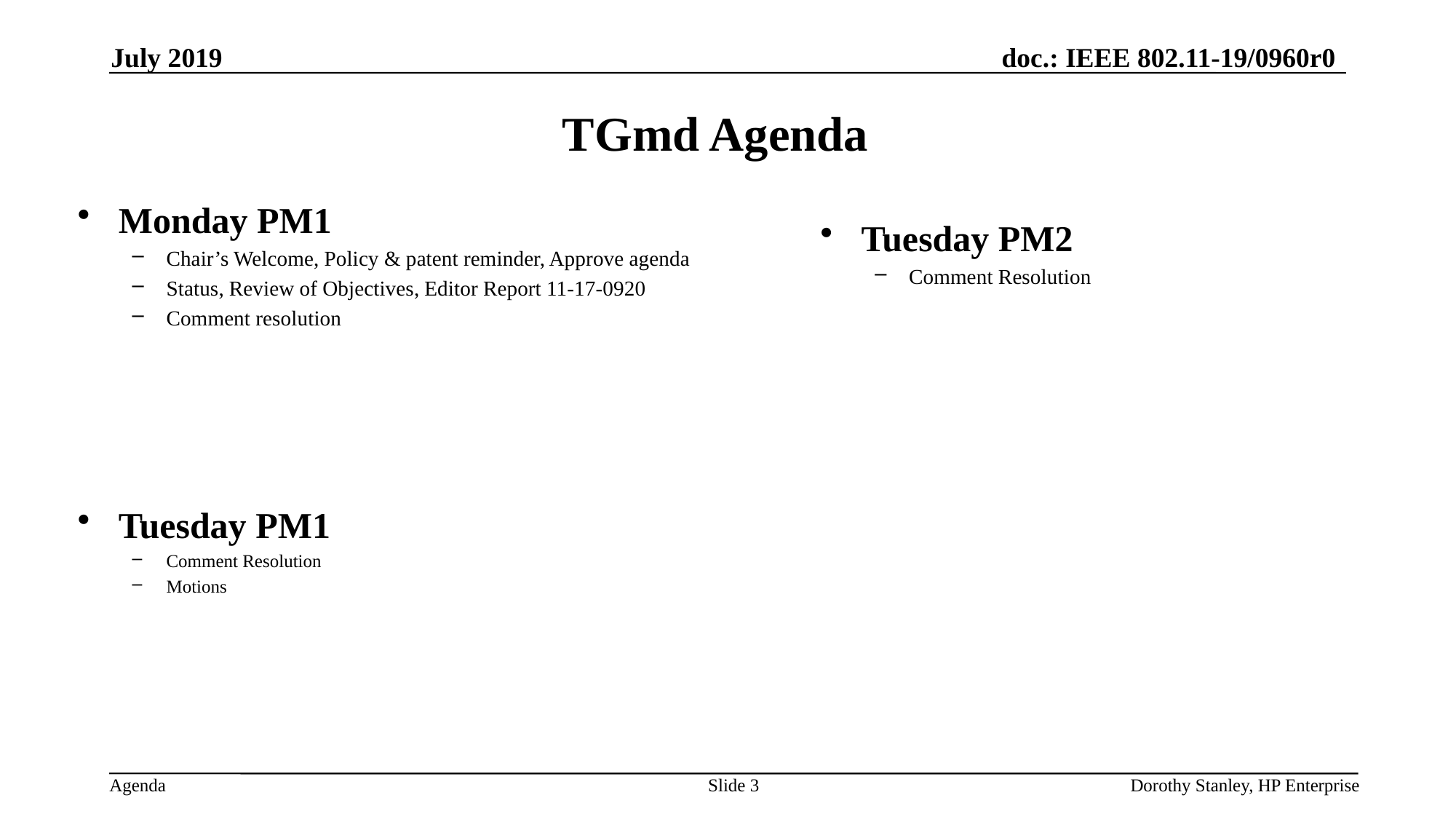

July 2019
# TGmd Agenda
Monday PM1
Chair’s Welcome, Policy & patent reminder, Approve agenda
Status, Review of Objectives, Editor Report 11-17-0920
Comment resolution
Tuesday PM2
Comment Resolution

Tuesday PM1
Comment Resolution
Motions
Slide 3
Dorothy Stanley, HP Enterprise